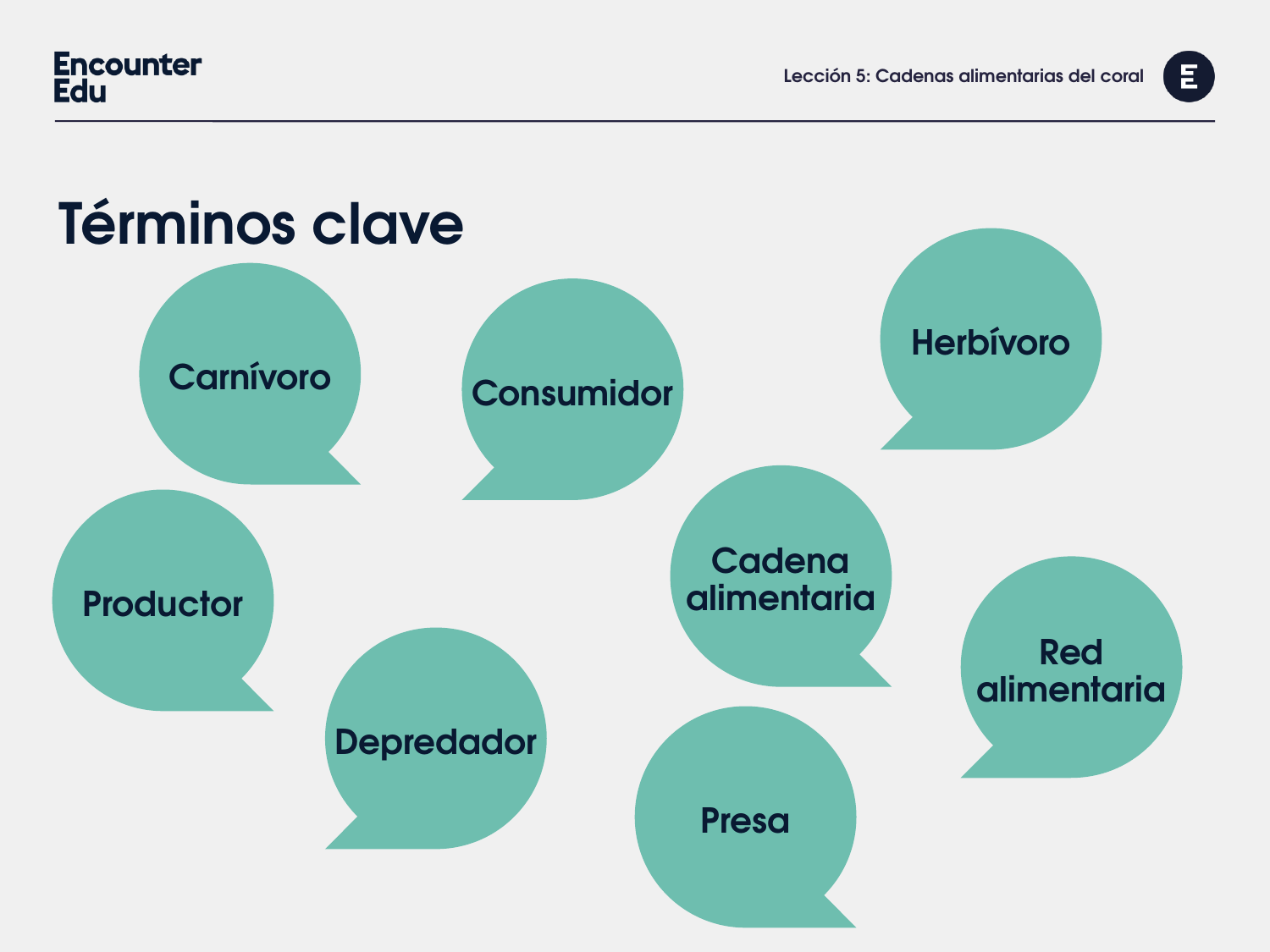

# Lección 5: Cadenas alimentarias del coral
Términos clave

Herbívoro

Carnívoro

Consumidor

Cadena alimentaria

Productor

Red alimentaria

Depredador

Presa